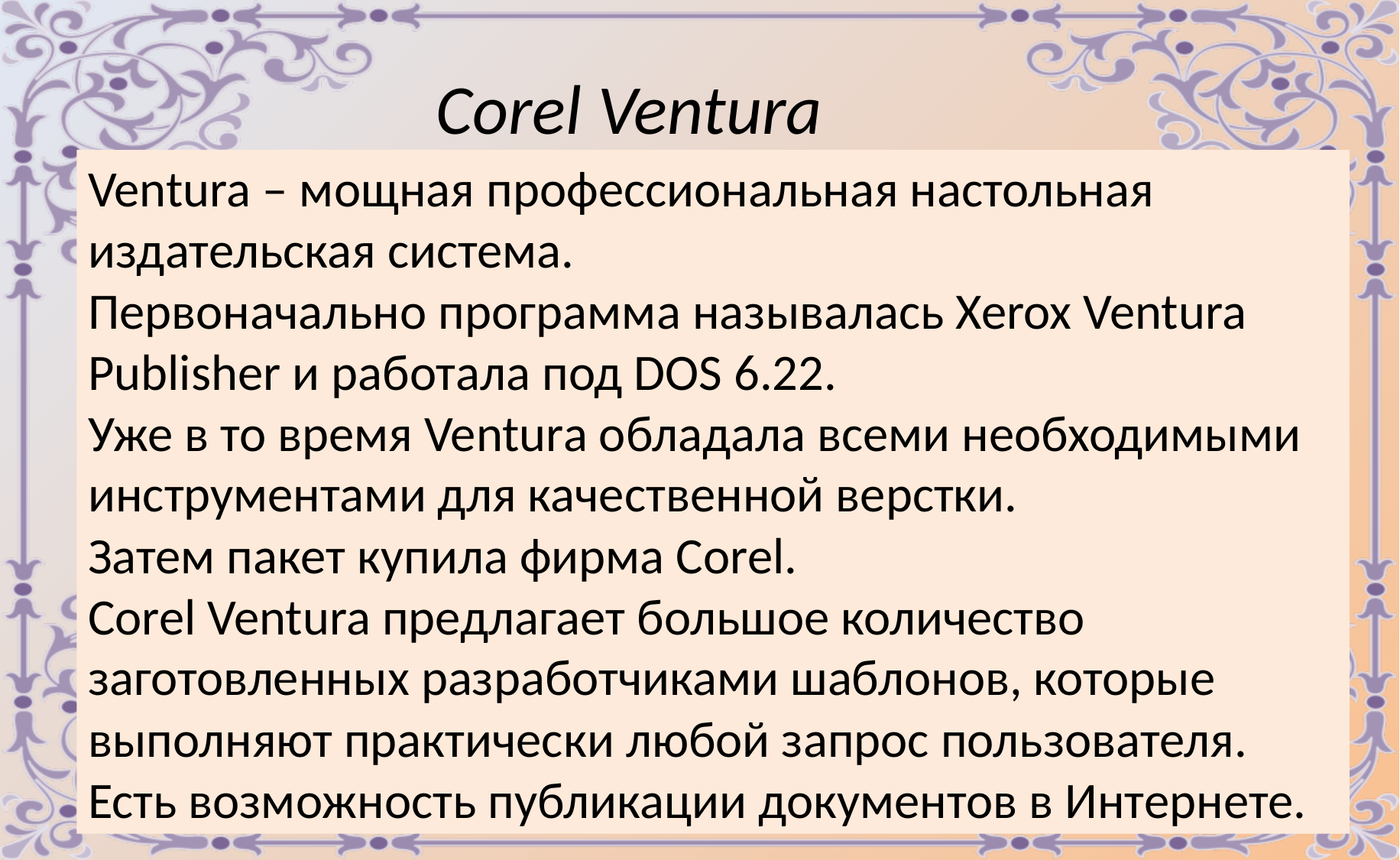

Corel Ventura
Ventura – мощная профессиональная настольная издательская система.
Первоначально программа называлась Xerox Ventura Publisher и работала под DOS 6.22.
Уже в то время Ventura обладала всеми необходимыми инструментами для качественной верстки.
Затем пакет купила фирма Corel.
Corel Ventura предлагает большое количество заготовленных разработчиками шаблонов, которые выполняют практически любой запрос пользователя. Есть возможность публикации документов в Интернете.